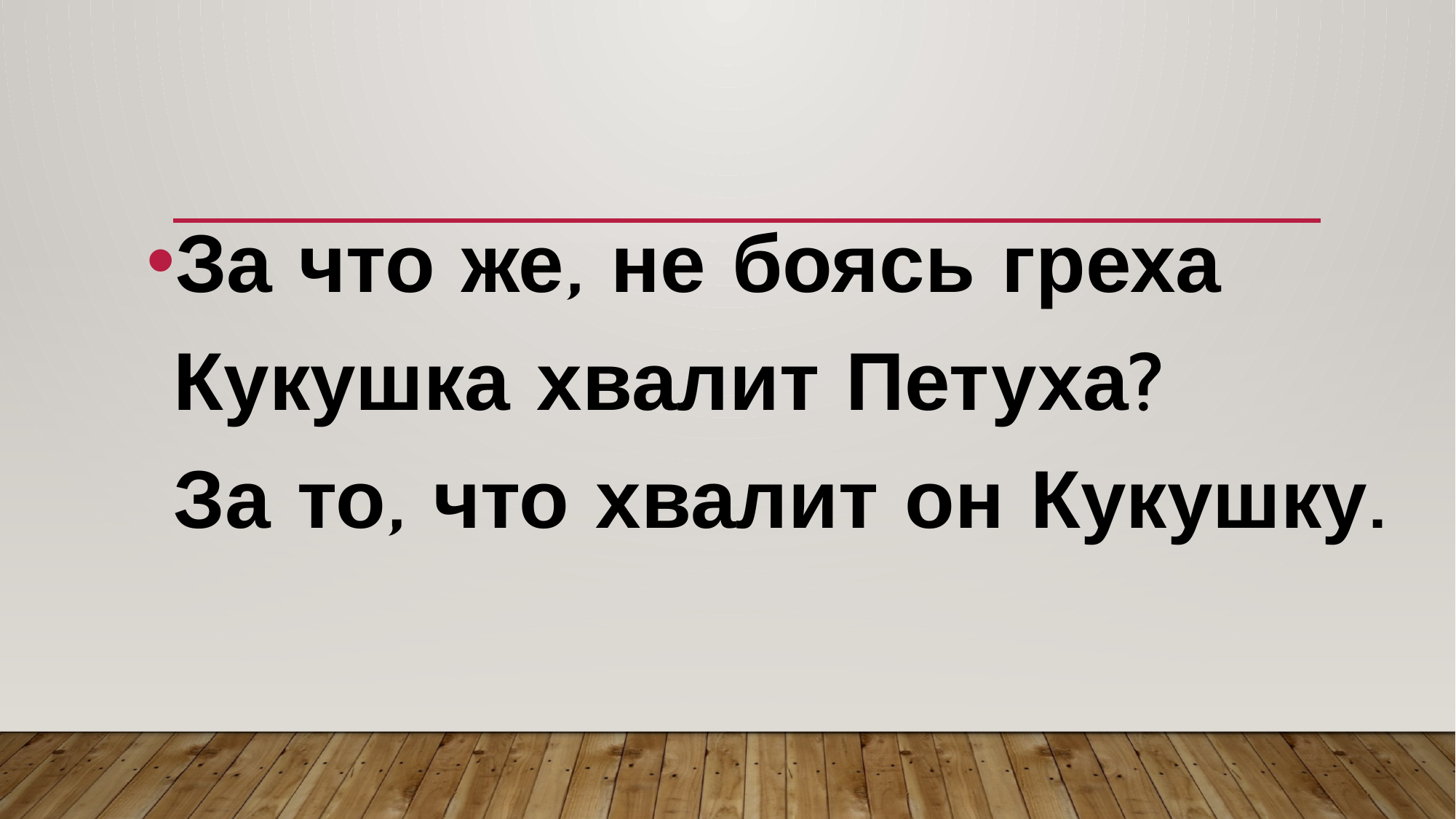

#
За что же, не боясь греха
Кукушка хвалит Петуха?
За то, что хвалит он Кукушку.